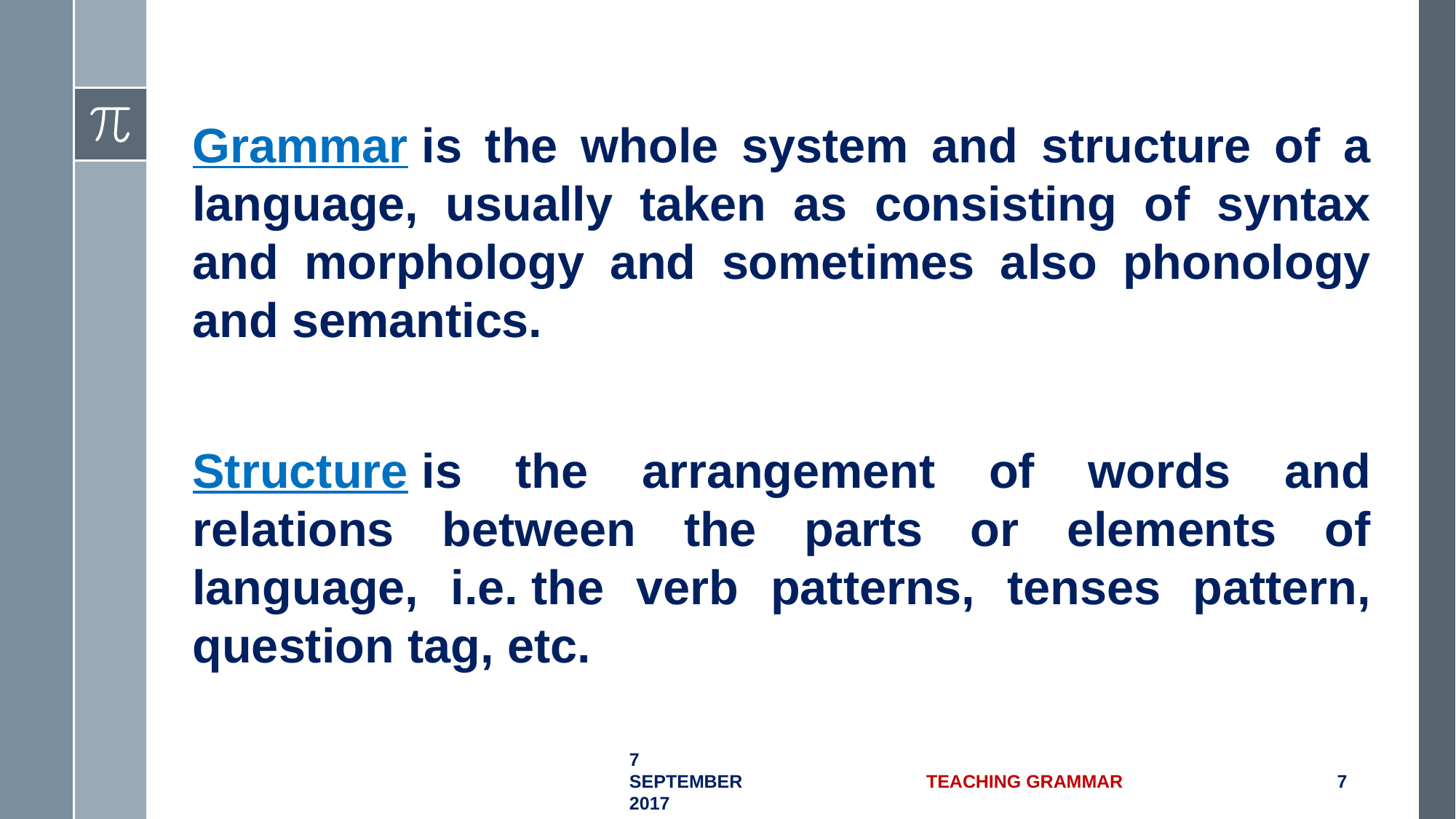

Grammar is the whole system and structure of a language, usually taken as consisting of syntax and morphology and sometimes also phonology and semantics.
Structure is the arrangement of words and relations between the parts or elements of language, i.e. the verb patterns, tenses pattern, question tag, etc.
7 September 2017
Teaching Grammar
7